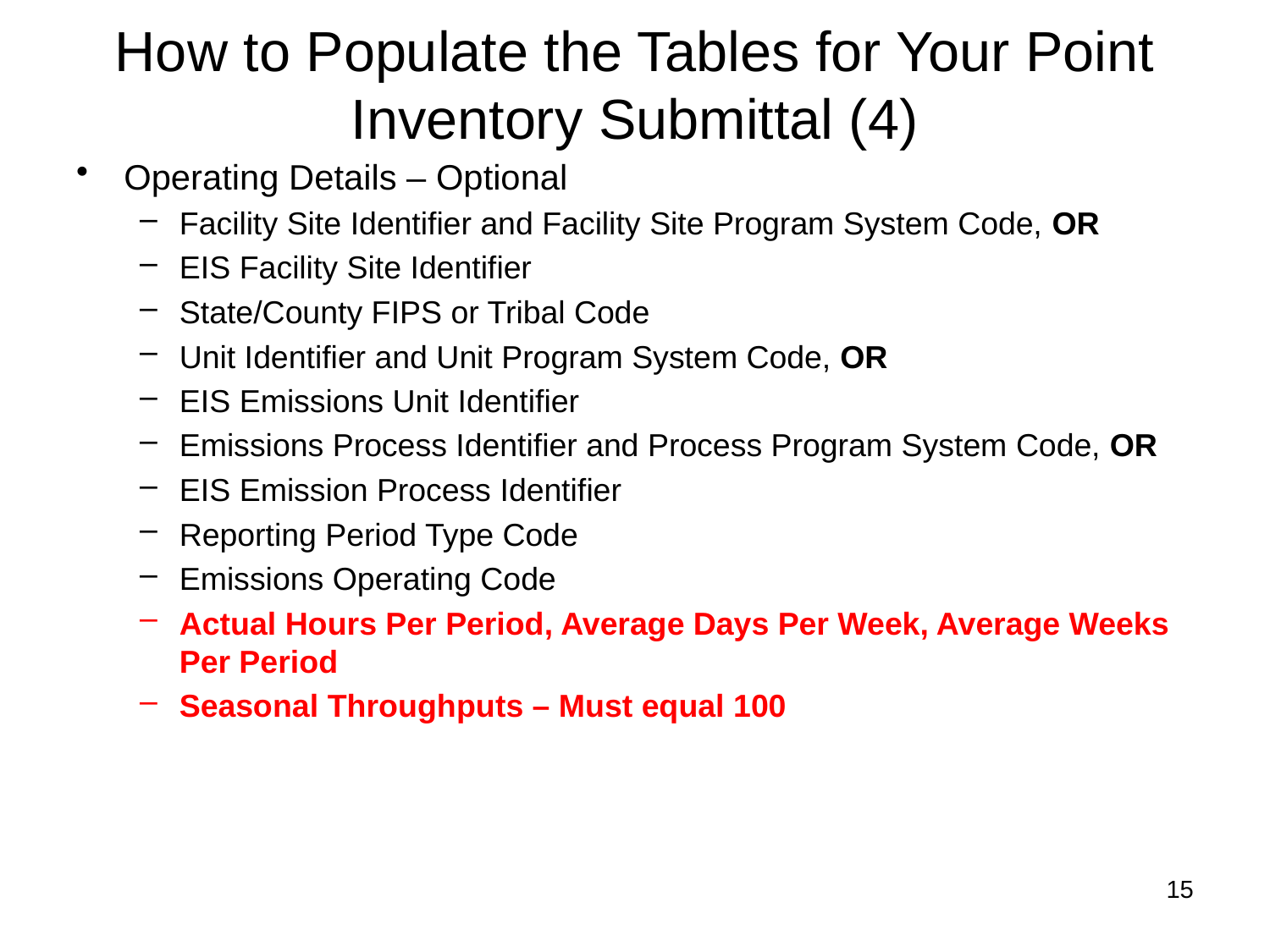

# How to Populate the Tables for Your Point Inventory Submittal (4)
Operating Details – Optional
Facility Site Identifier and Facility Site Program System Code, OR
EIS Facility Site Identifier
State/County FIPS or Tribal Code
Unit Identifier and Unit Program System Code, OR
EIS Emissions Unit Identifier
Emissions Process Identifier and Process Program System Code, OR
EIS Emission Process Identifier
Reporting Period Type Code
Emissions Operating Code
Actual Hours Per Period, Average Days Per Week, Average Weeks Per Period
Seasonal Throughputs – Must equal 100
15